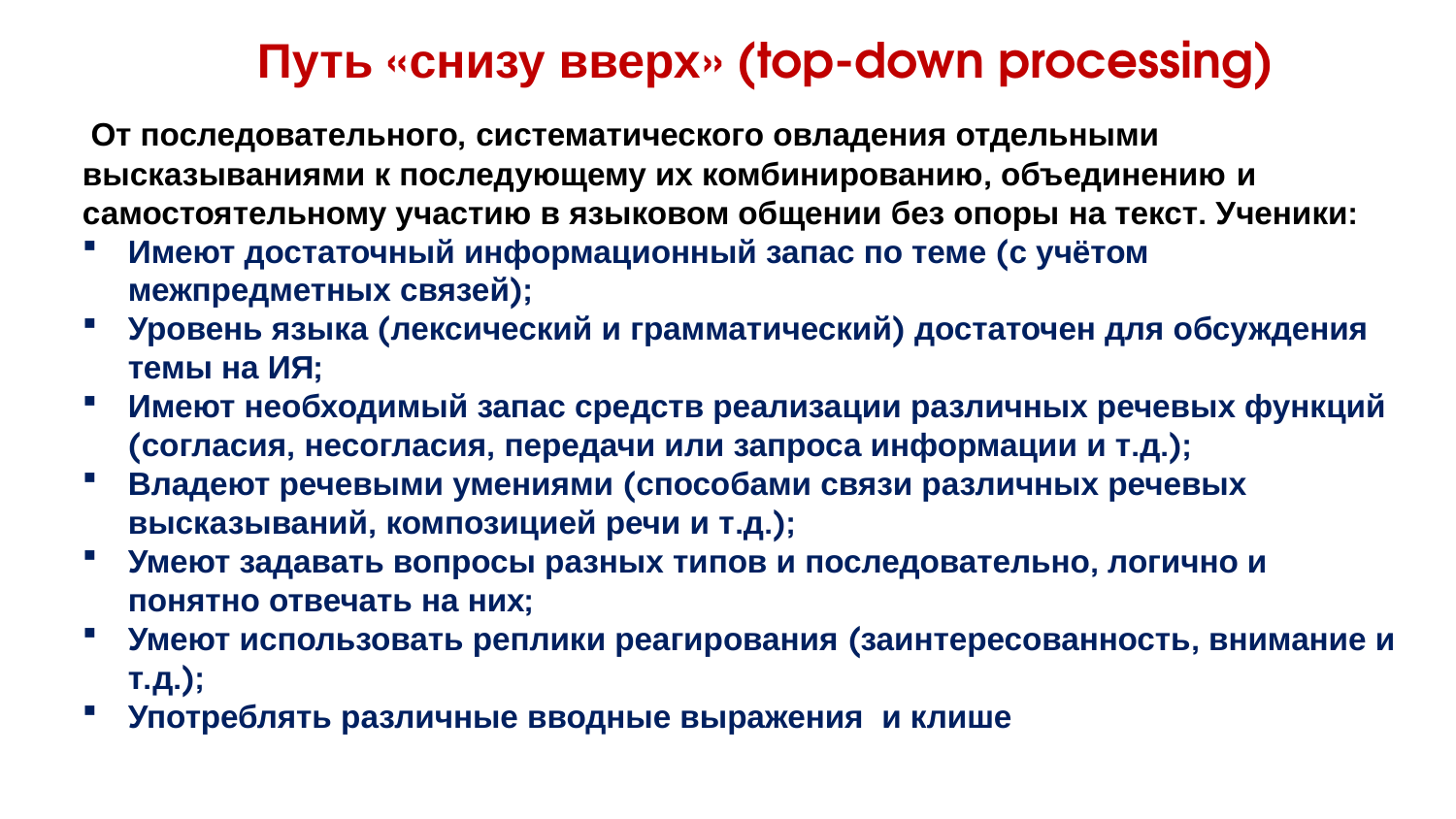

Путь «снизу вверх» (top-down processing)
 От последовательного, систематического овладения отдельными высказываниями к последующему их комбинированию, объединению и самостоятельному участию в языковом общении без опоры на текст. Ученики:
Имеют достаточный информационный запас по теме (с учётом межпредметных связей);
Уровень языка (лексический и грамматический) достаточен для обсуждения темы на ИЯ;
Имеют необходимый запас средств реализации различных речевых функций (согласия, несогласия, передачи или запроса информации и т.д.);
Владеют речевыми умениями (способами связи различных речевых высказываний, композицией речи и т.д.);
Умеют задавать вопросы разных типов и последовательно, логично и понятно отвечать на них;
Умеют использовать реплики реагирования (заинтересованность, внимание и т.д.);
Употреблять различные вводные выражения  и клише